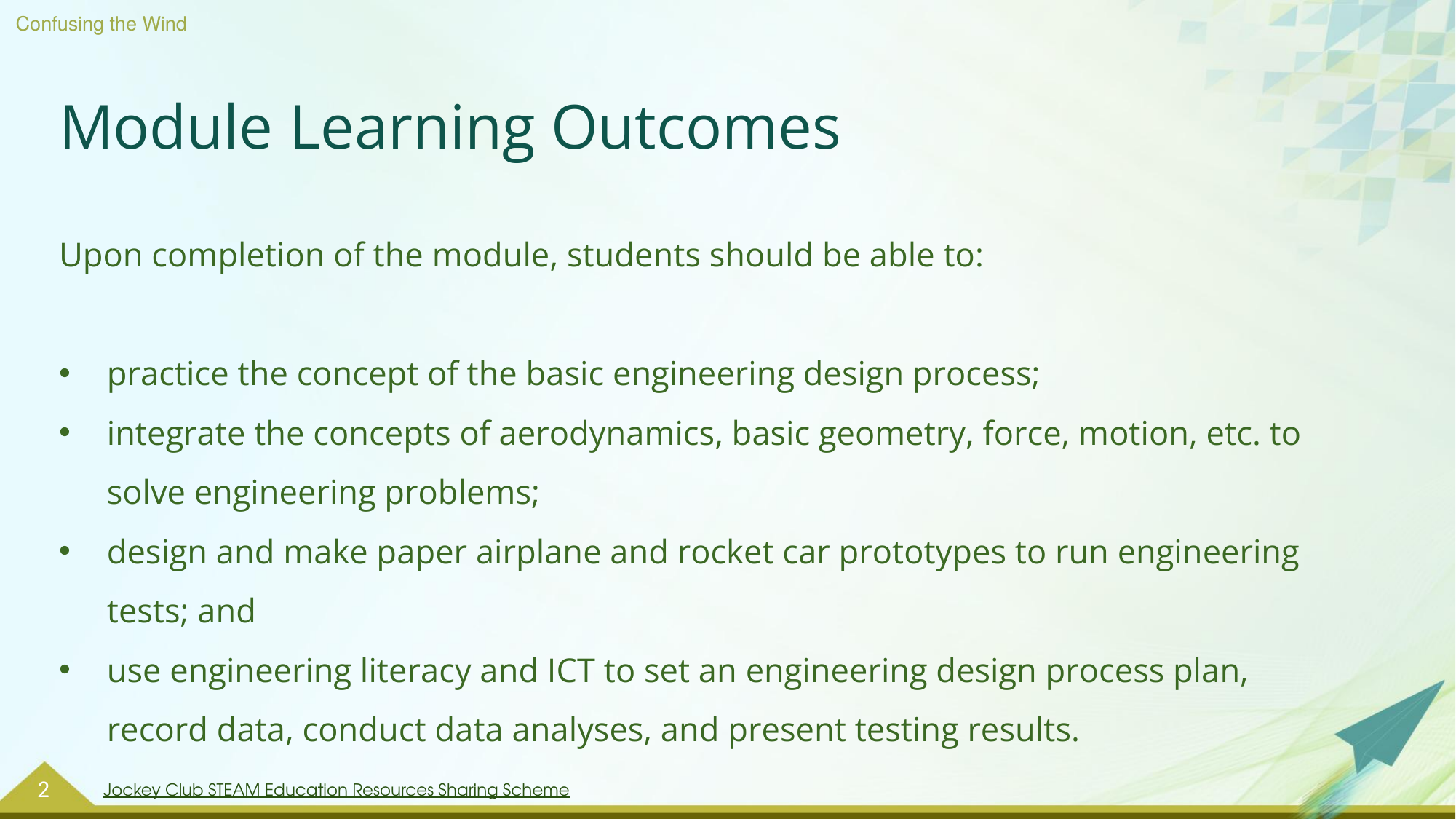

# Module Learning Outcomes
Upon completion of the module, students should be able to:

practice the concept of the basic engineering design process;
integrate the concepts of aerodynamics, basic geometry, force, motion, etc. to solve engineering problems;
design and make paper airplane and rocket car prototypes to run engineering tests; and
use engineering literacy and ICT to set an engineering design process plan, record data, conduct data analyses, and present testing results.
2